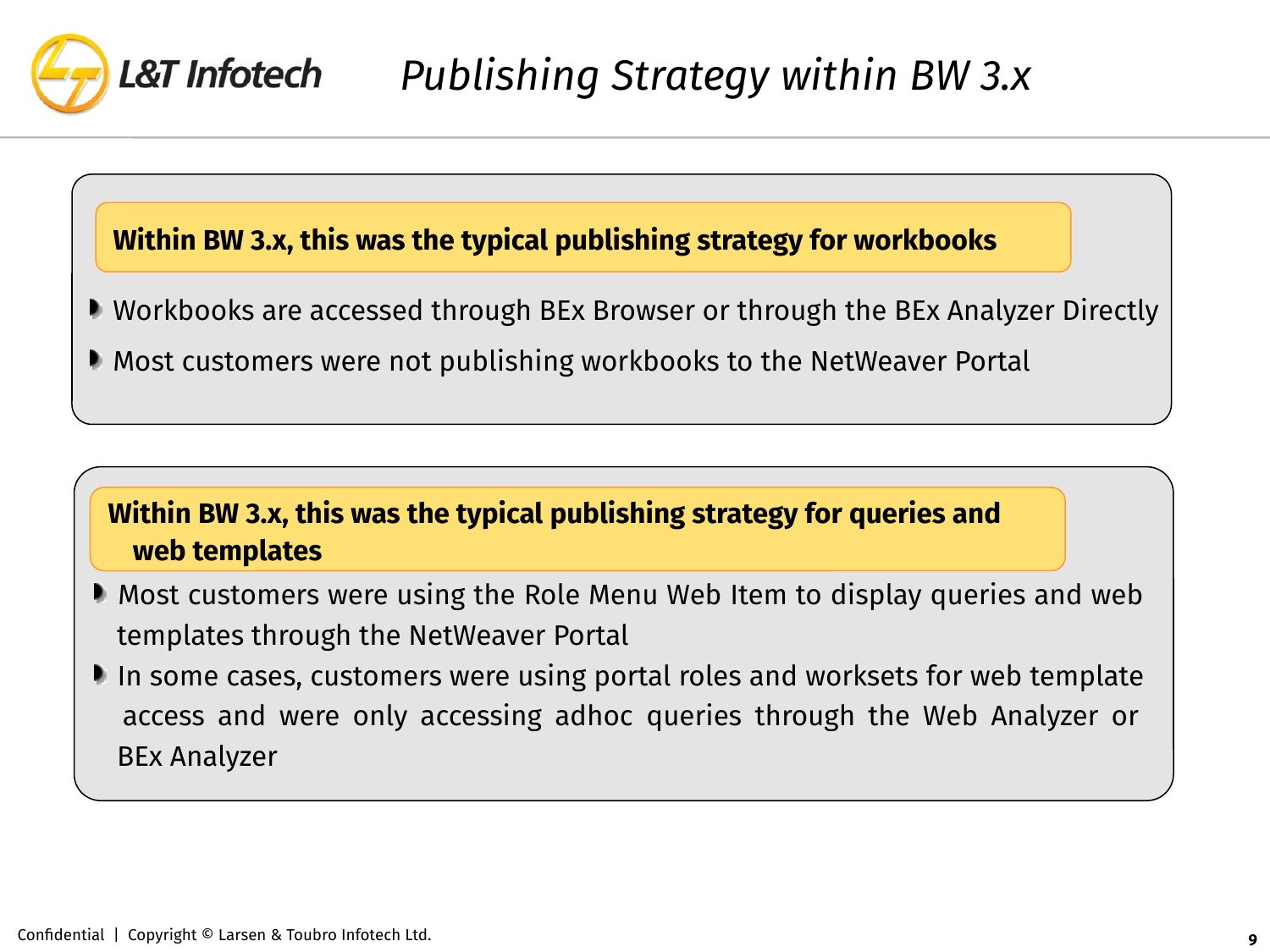

# Publishing Strategy within BW 3.x

 Workbooks are accessed through BEx Browser or through the BEx Analyzer Directly
 Most customers were not publishing workbooks to the NetWeaver Portal
Within BW 3.x, this was the typical publishing strategy for workbooks

 Most customers were using the Role Menu Web Item to display queries and web
 templates through the NetWeaver Portal
 In some cases, customers were using portal roles and worksets for web template
 access and were only accessing adhoc queries through the Web Analyzer or
 BEx Analyzer
Within BW 3.x, this was the typical publishing strategy for queries and web templates
Confidential  |  Copyright © Larsen & Toubro Infotech Ltd.
9